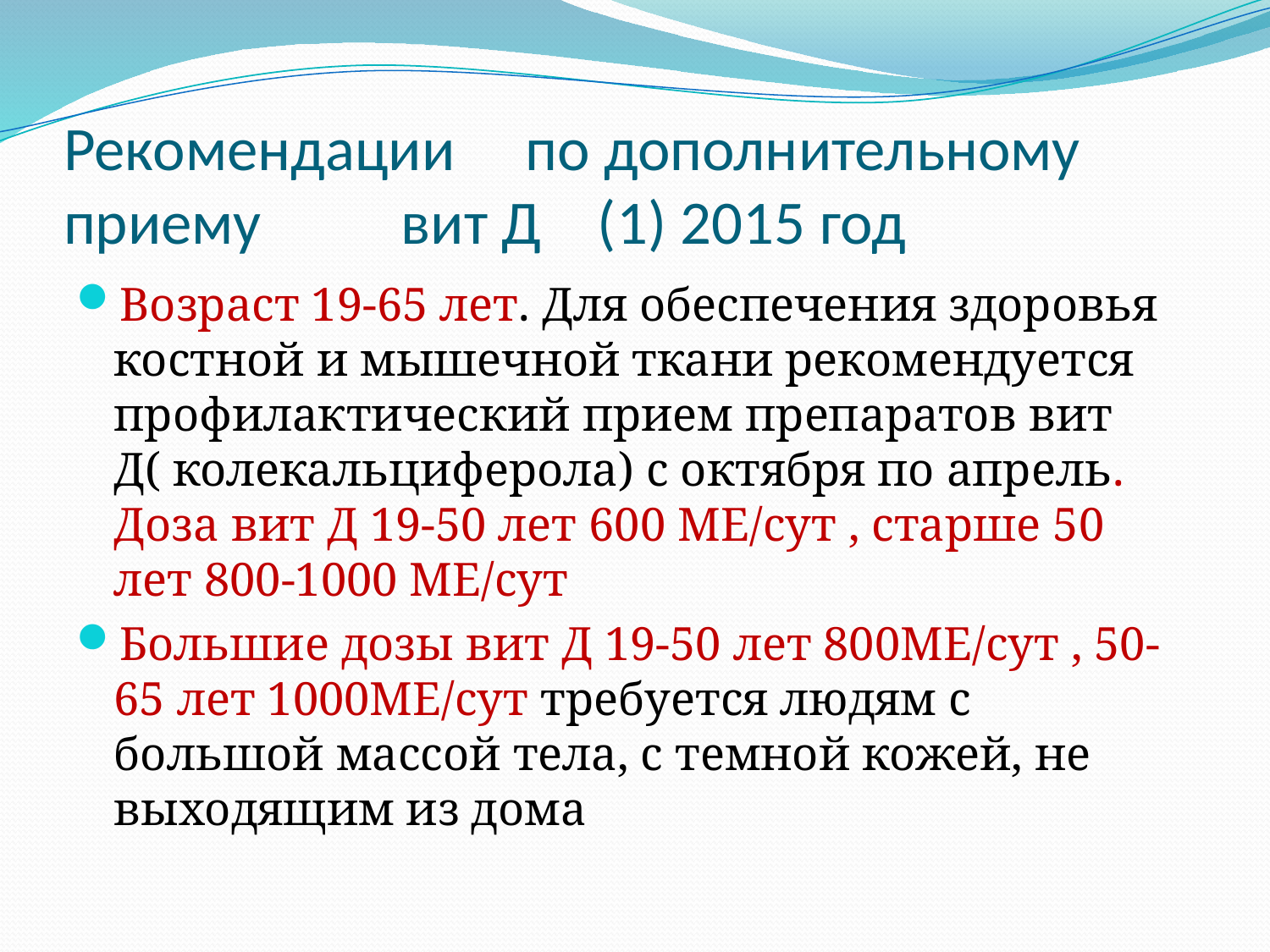

# Рекомендации     по дополнительному приему          вит Д    (1) 2015 год
Возраст 19-65 лет. Для обеспечения здоровья костной и мышечной ткани рекомендуется профилактический прием препаратов вит Д( колекальциферола) с октября по апрель. Доза вит Д 19-50 лет 600 МЕ/сут , старше 50 лет 800-1000 МЕ/сут
Большие дозы вит Д 19-50 лет 800МЕ/сут , 50-65 лет 1000МЕ/сут требуется людям с большой массой тела, с темной кожей, не выходящим из дома